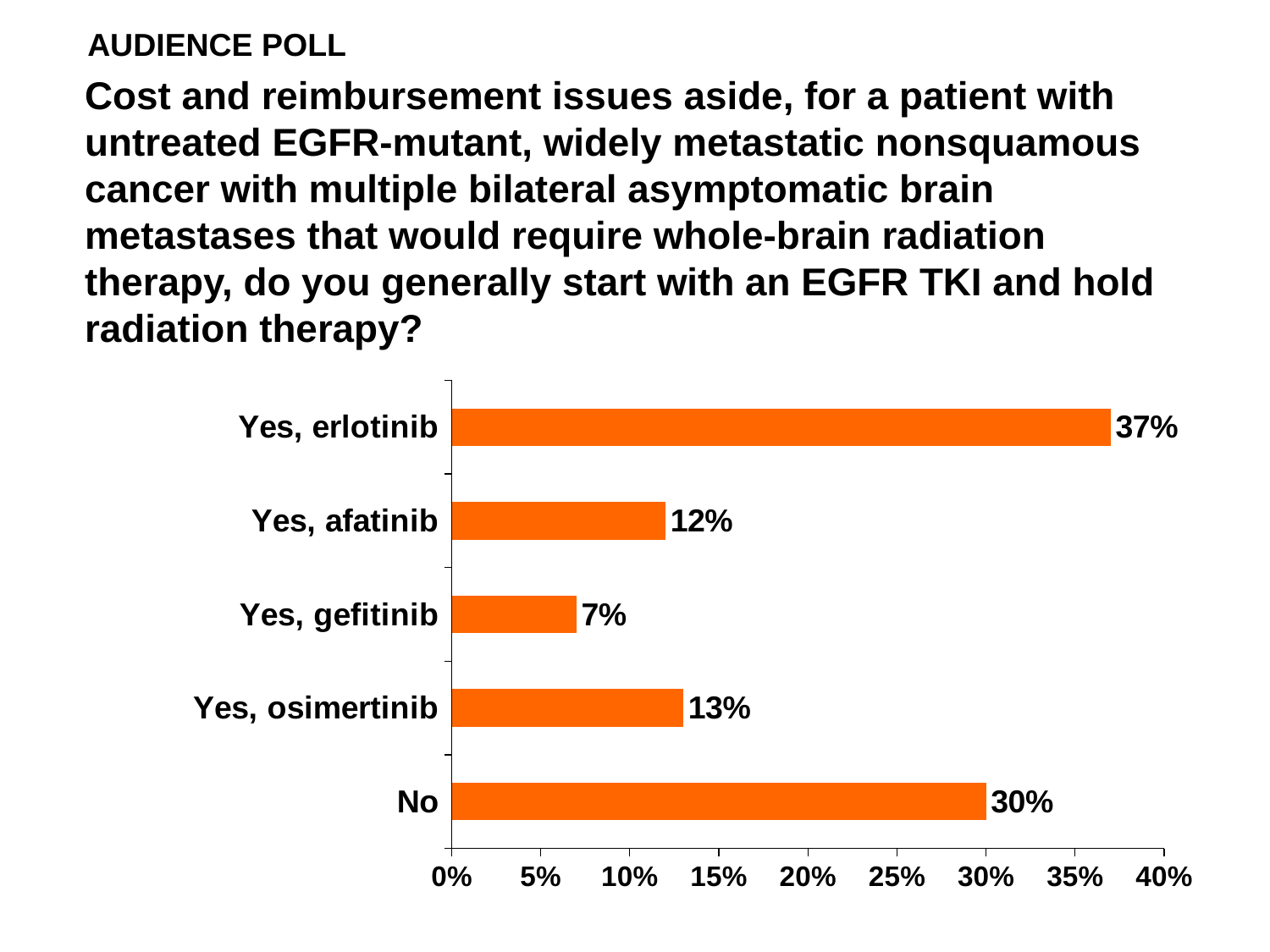

AUDIENCE POLL
Cost and reimbursement issues aside, for a patient with untreated EGFR-mutant, widely metastatic nonsquamous cancer with multiple bilateral asymptomatic brain metastases that would require whole-brain radiation therapy, do you generally start with an EGFR TKI and hold radiation therapy?

### Chart

| Category | Series 1 |
|---|---|
| No | 0.3 |
| Yes, osimertinib | 0.13 |
| Yes, gefitinib | 0.07 |
| Yes, afatinib | 0.12 |
| Yes, erlotinib | 0.37 |